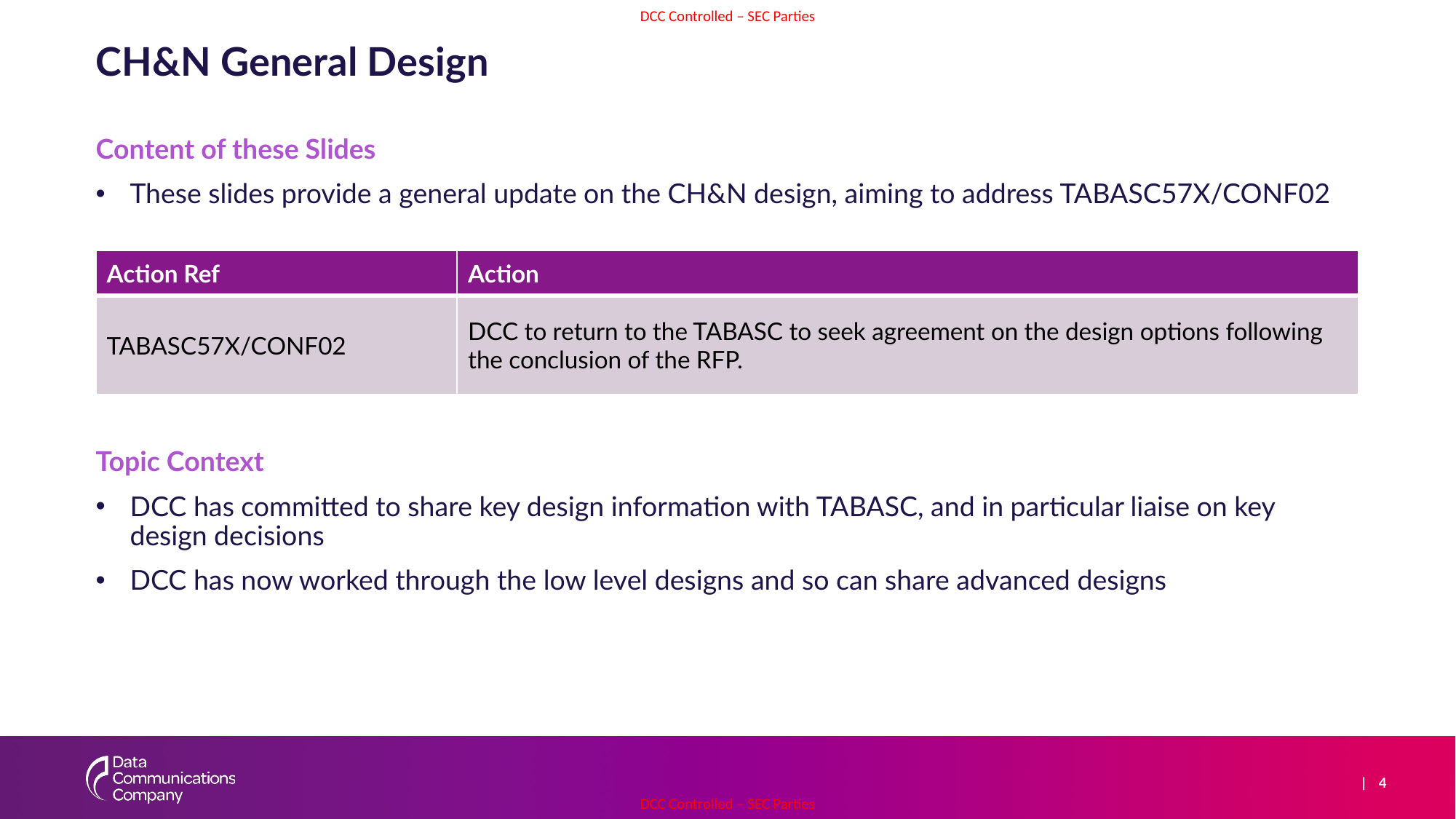

# CH&N General Design
Content of these Slides
These slides provide a general update on the CH&N design, aiming to address TABASC57X/CONF02

Topic Context
DCC has committed to share key design information with TABASC, and in particular liaise on key design decisions
DCC has now worked through the low level designs and so can share advanced designs

| Action Ref | Action |
| --- | --- |
| TABASC57X/CONF02 | DCC to return to the TABASC to seek agreement on the design options following the conclusion of the RFP. |